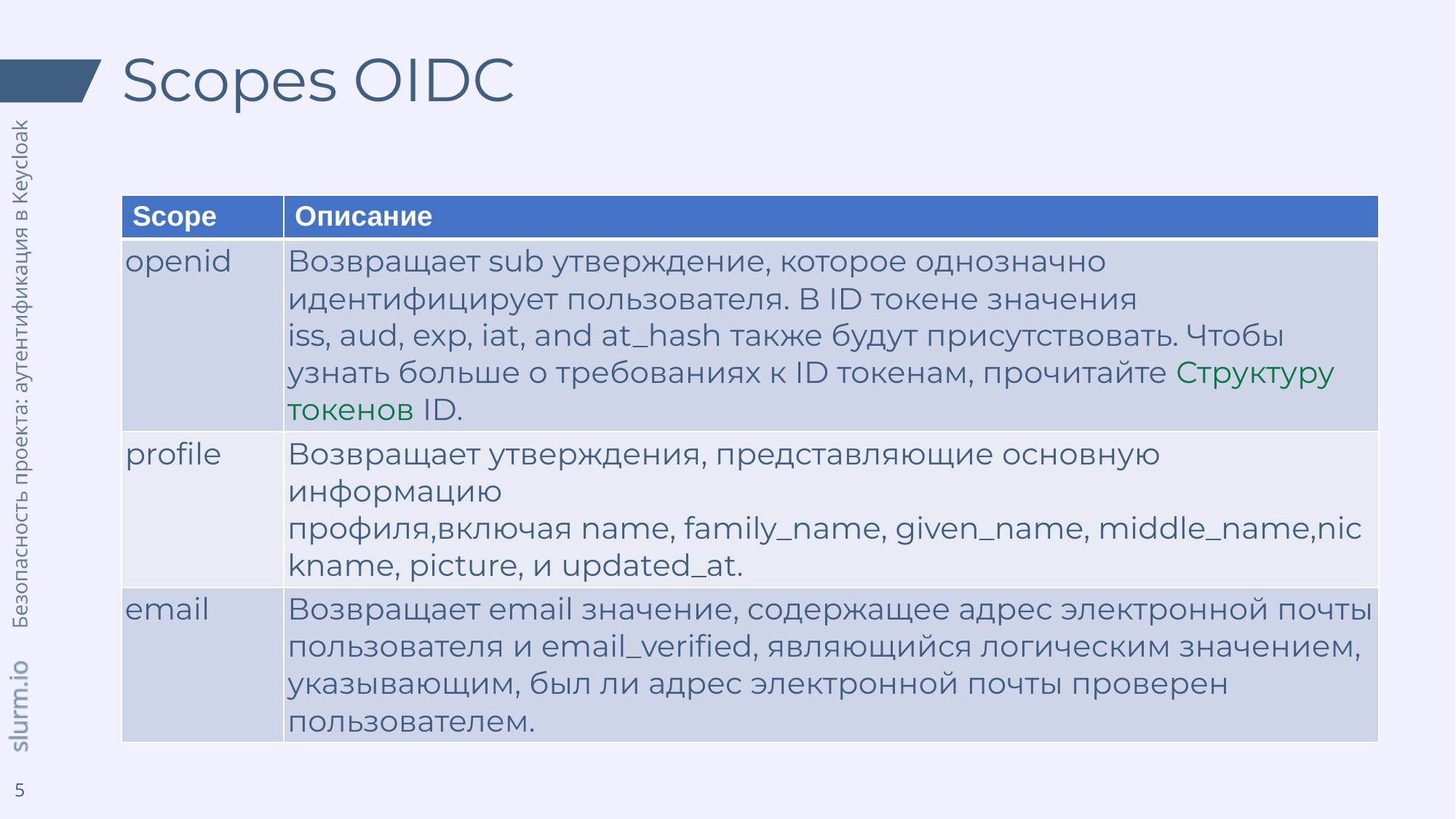

# Scopes OIDC

| Scope | Описание |
| --- | --- |
| openid | Возвращает sub утверждение, которое однозначно идентифицирует пользователя. В ID токене значения iss, aud, exp, iat, and at\_hash также будут присутствовать. Чтобы узнать больше о требованиях к ID токенам, прочитайте Структуру токенов ID. |
| profile | Возвращает утверждения, представляющие основную информацию профиля,включая name, family\_name, given\_name, middle\_name,nickname, picture, и updated\_at. |
| email | Возвращает email значение, содержащее адрес электронной почты пользователя и email\_verified, являющийся логическим значением, указывающим, был ли адрес электронной почты проверен пользователем. |